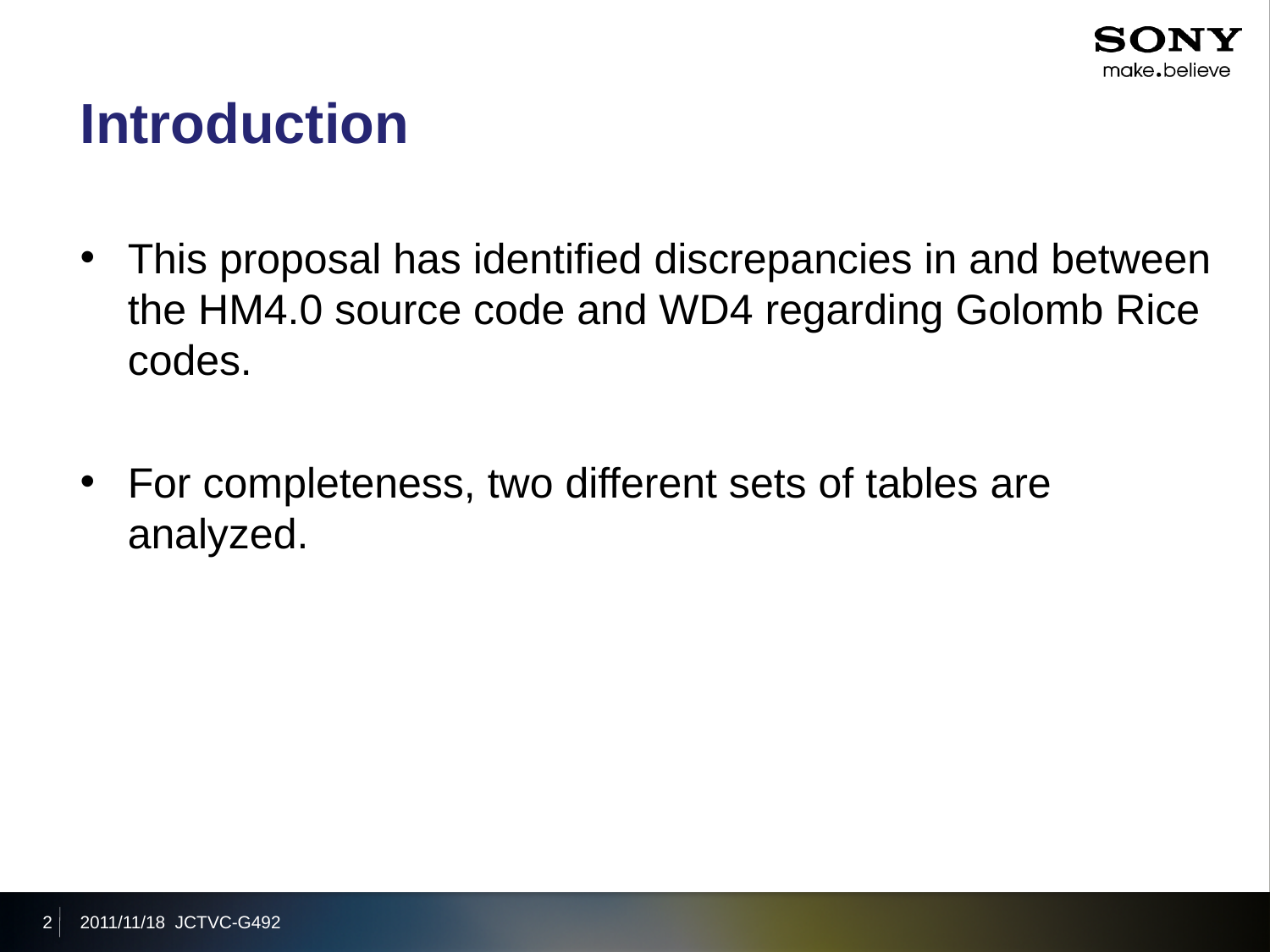

# Introduction

This proposal has identified discrepancies in and between the HM4.0 source code and WD4 regarding Golomb Rice codes.

For completeness, two different sets of tables are analyzed.
2
2011/11/18
JCTVC-G492